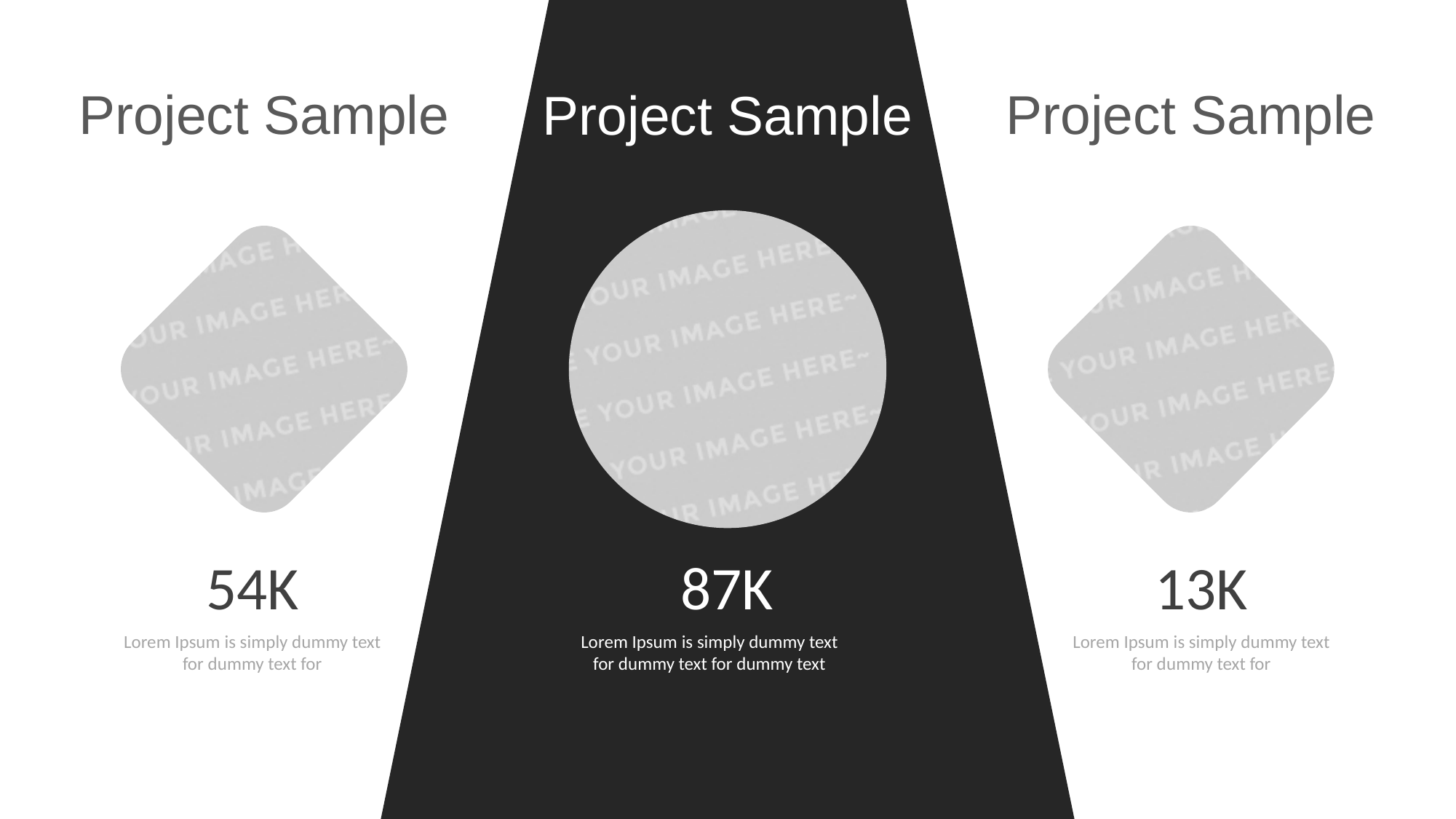

Project Sample
Project Sample
Project Sample
54K
87K
13K
Lorem Ipsum is simply dummy text for dummy text for
Lorem Ipsum is simply dummy text for dummy text for dummy text
Lorem Ipsum is simply dummy text for dummy text for